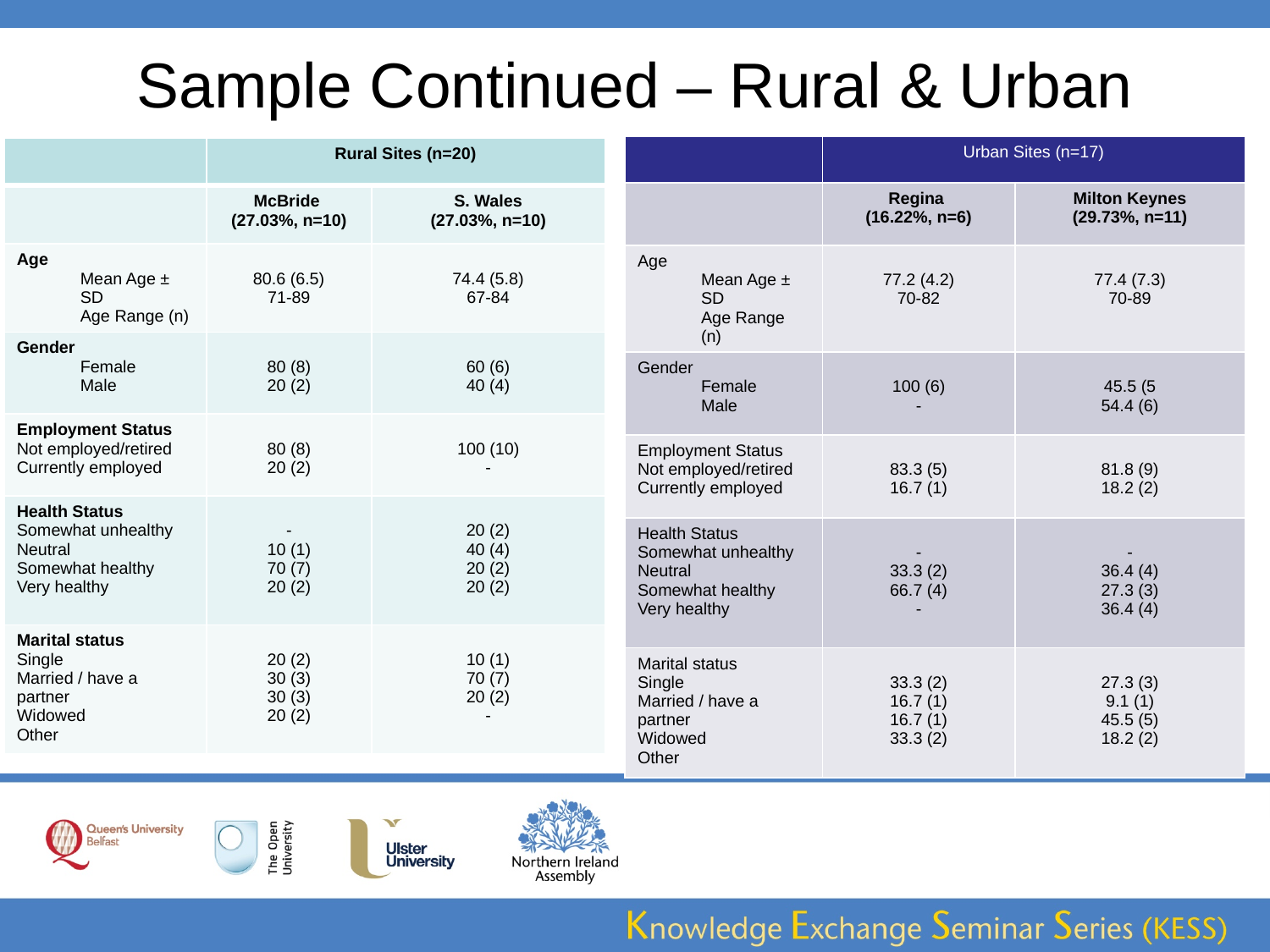

# Sample Continued – Rural & Urban
|  | Urban Sites (n=17) |  |
| --- | --- | --- |
|  | Regina (16.22%, n=6) | Milton Keynes (29.73%, n=11) |
| Age Mean Age ± SD Age Range (n) | 77.2 (4.2) 70-82 | 77.4 (7.3) 70-89 |
| Gender Female Male | 100 (6) - | 45.5 (5 54.4 (6) |
| Employment Status Not employed/retired Currently employed | 83.3 (5) 16.7 (1) | 81.8 (9) 18.2 (2) |
| Health Status Somewhat unhealthy Neutral Somewhat healthy Very healthy | - 33.3 (2) 66.7 (4) - | - 36.4 (4) 27.3 (3) 36.4 (4) |
| Marital status Single Married / have a partner Widowed Other | 33.3 (2) 16.7 (1) 16.7 (1) 33.3 (2) | 27.3 (3) 9.1 (1) 45.5 (5) 18.2 (2) |
|  | Rural Sites (n=20) |  |
| --- | --- | --- |
|  | McBride (27.03%, n=10) | S. Wales (27.03%, n=10) |
| Age Mean Age ± SD Age Range (n) | 80.6 (6.5) 71-89 | 74.4 (5.8) 67-84 |
| Gender Female Male | 80 (8) 20 (2) | 60 (6) 40 (4) |
| Employment Status Not employed/retired Currently employed | 80 (8) 20 (2) | 100 (10) - |
| Health Status Somewhat unhealthy Neutral Somewhat healthy Very healthy | - 10 (1) 70 (7) 20 (2) | 20 (2) 40 (4) 20 (2) 20 (2) |
| Marital status Single Married / have a partner Widowed Other | 20 (2) 30 (3) 30 (3) 20 (2) | 10 (1) 70 (7) 20 (2) - |